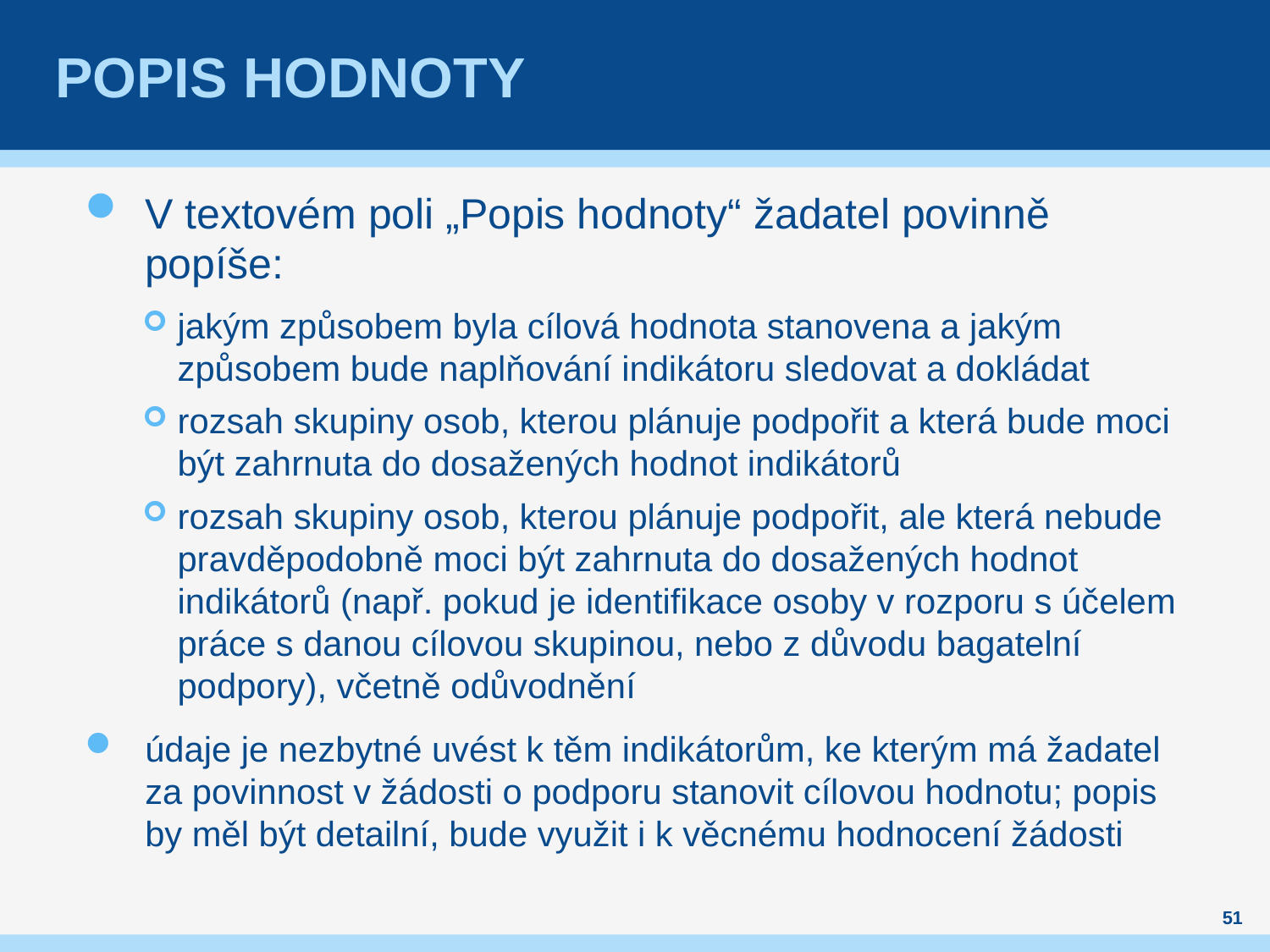

# Popis hodnoty
V textovém poli „Popis hodnoty“ žadatel povinně popíše:
jakým způsobem byla cílová hodnota stanovena a jakým způsobem bude naplňování indikátoru sledovat a dokládat
rozsah skupiny osob, kterou plánuje podpořit a která bude moci být zahrnuta do dosažených hodnot indikátorů
rozsah skupiny osob, kterou plánuje podpořit, ale která nebude pravděpodobně moci být zahrnuta do dosažených hodnot indikátorů (např. pokud je identifikace osoby v rozporu s účelem práce s danou cílovou skupinou, nebo z důvodu bagatelní podpory), včetně odůvodnění
údaje je nezbytné uvést k těm indikátorům, ke kterým má žadatel za povinnost v žádosti o podporu stanovit cílovou hodnotu; popis by měl být detailní, bude využit i k věcnému hodnocení žádosti

51